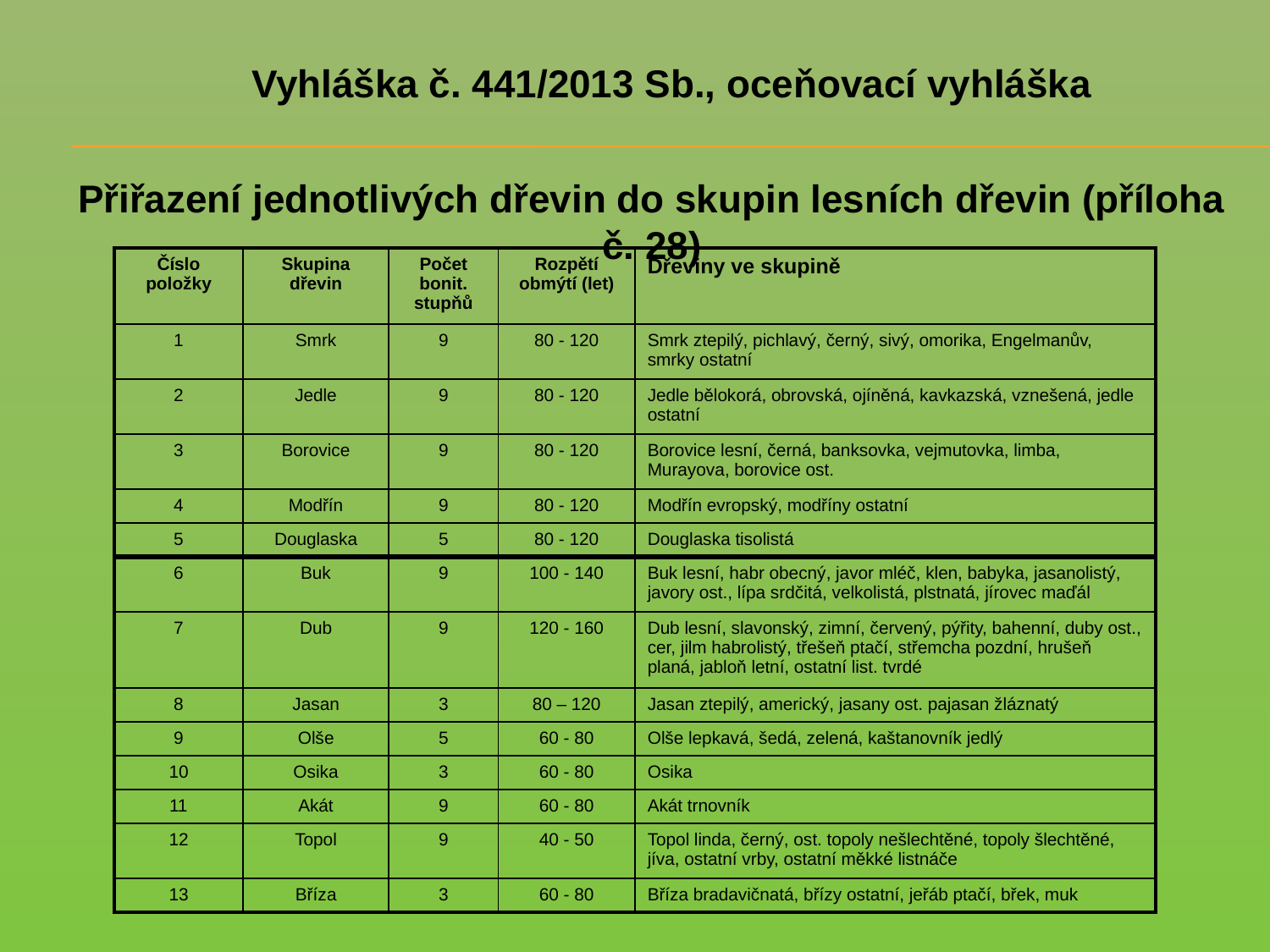

# Vyhláška č. 441/2013 Sb., oceňovací vyhláška
Přiřazení jednotlivých dřevin do skupin lesních dřevin (příloha č. 28)
| Číslo položky | Skupina dřevin | Počet bonit. stupňů | Rozpětí obmýtí (let) | Dřeviny ve skupině |
| --- | --- | --- | --- | --- |
| 1 | Smrk | 9 | 80 - 120 | Smrk ztepilý, pichlavý, černý, sivý, omorika, Engelmanův, smrky ostatní |
| 2 | Jedle | 9 | 80 - 120 | Jedle bělokorá, obrovská, ojíněná, kavkazská, vznešená, jedle ostatní |
| 3 | Borovice | 9 | 80 - 120 | Borovice lesní, černá, banksovka, vejmutovka, limba, Murayova, borovice ost. |
| 4 | Modřín | 9 | 80 - 120 | Modřín evropský, modříny ostatní |
| 5 | Douglaska | 5 | 80 - 120 | Douglaska tisolistá |
| 6 | Buk | 9 | 100 - 140 | Buk lesní, habr obecný, javor mléč, klen, babyka, jasanolistý, javory ost., lípa srdčitá, velkolistá, plstnatá, jírovec maďál |
| 7 | Dub | 9 | 120 - 160 | Dub lesní, slavonský, zimní, červený, pýřity, bahenní, duby ost., cer, jilm habrolistý, třešeň ptačí, střemcha pozdní, hrušeň planá, jabloň letní, ostatní list. tvrdé |
| 8 | Jasan | 3 | 80 – 120 | Jasan ztepilý, americký, jasany ost. pajasan žláznatý |
| 9 | Olše | 5 | 60 - 80 | Olše lepkavá, šedá, zelená, kaštanovník jedlý |
| 10 | Osika | 3 | 60 - 80 | Osika |
| 11 | Akát | 9 | 60 - 80 | Akát trnovník |
| 12 | Topol | 9 | 40 - 50 | Topol linda, černý, ost. topoly nešlechtěné, topoly šlechtěné, jíva, ostatní vrby, ostatní měkké listnáče |
| 13 | Bříza | 3 | 60 - 80 | Bříza bradavičnatá, břízy ostatní, jeřáb ptačí, břek, muk |